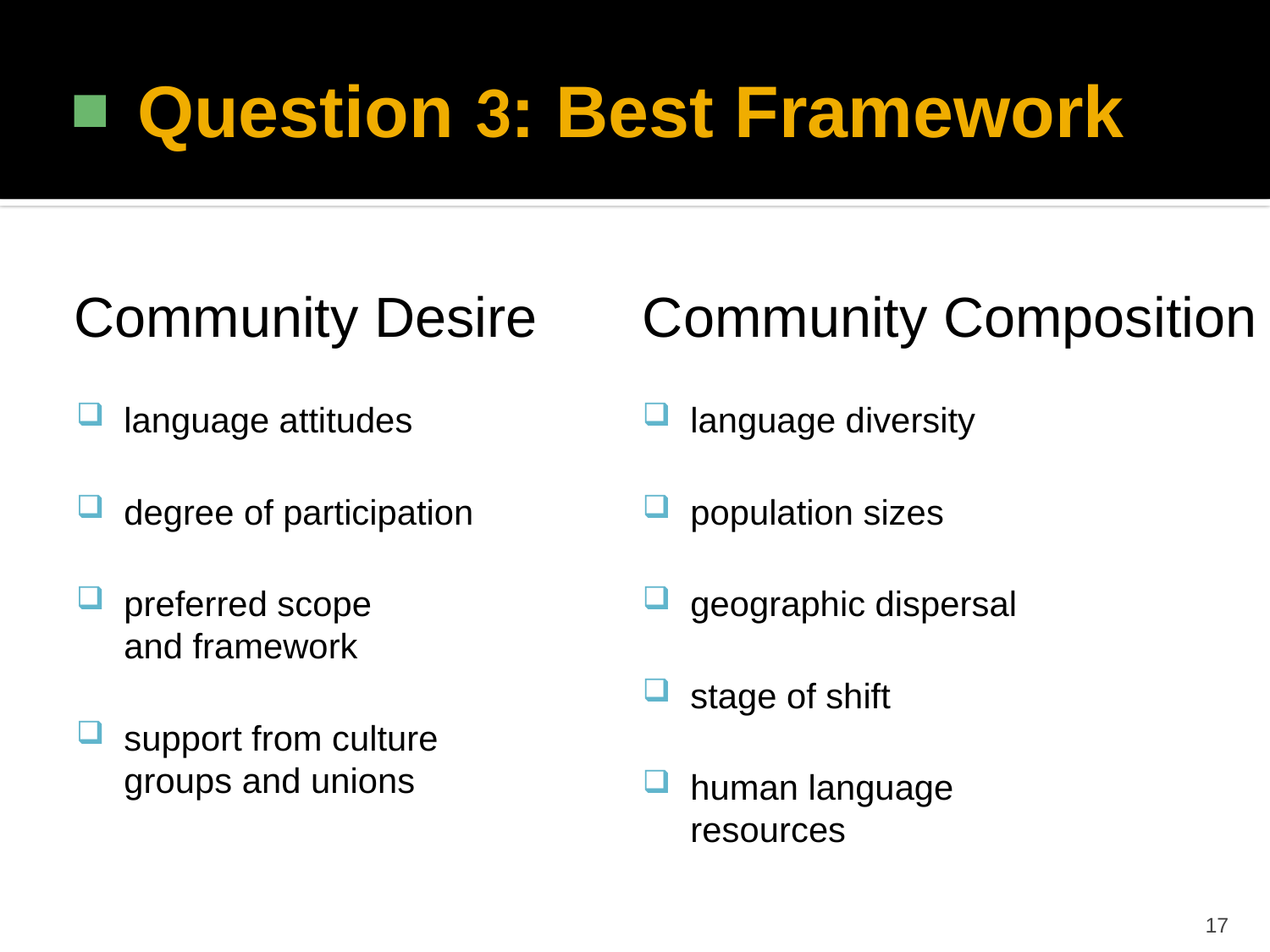

# Question 3: Best Framework

	Community Desire

 language attitudes
 degree of participation
 preferred scope
 and framework
 support from culture
 groups and unions
Community Composition
 language diversity
 population sizes
 geographic dispersal
 stage of shift
 human language
 resources

17